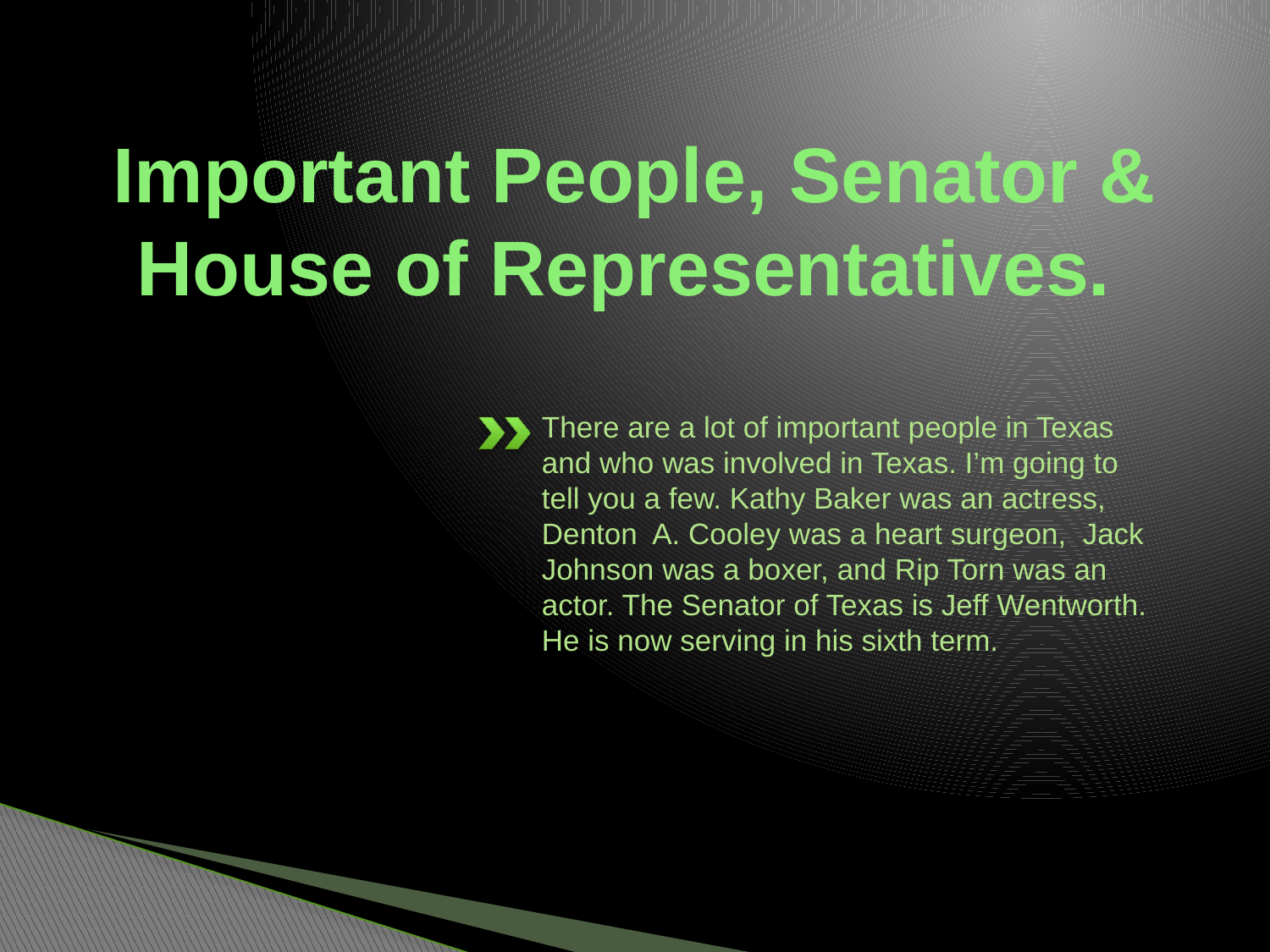

# Important People, Senator & House of Representatives.
There are a lot of important people in Texas and who was involved in Texas. I’m going to tell you a few. Kathy Baker was an actress, Denton  A. Cooley was a heart surgeon,  Jack Johnson was a boxer, and Rip Torn was an actor. The Senator of Texas is Jeff Wentworth. He is now serving in his sixth term.